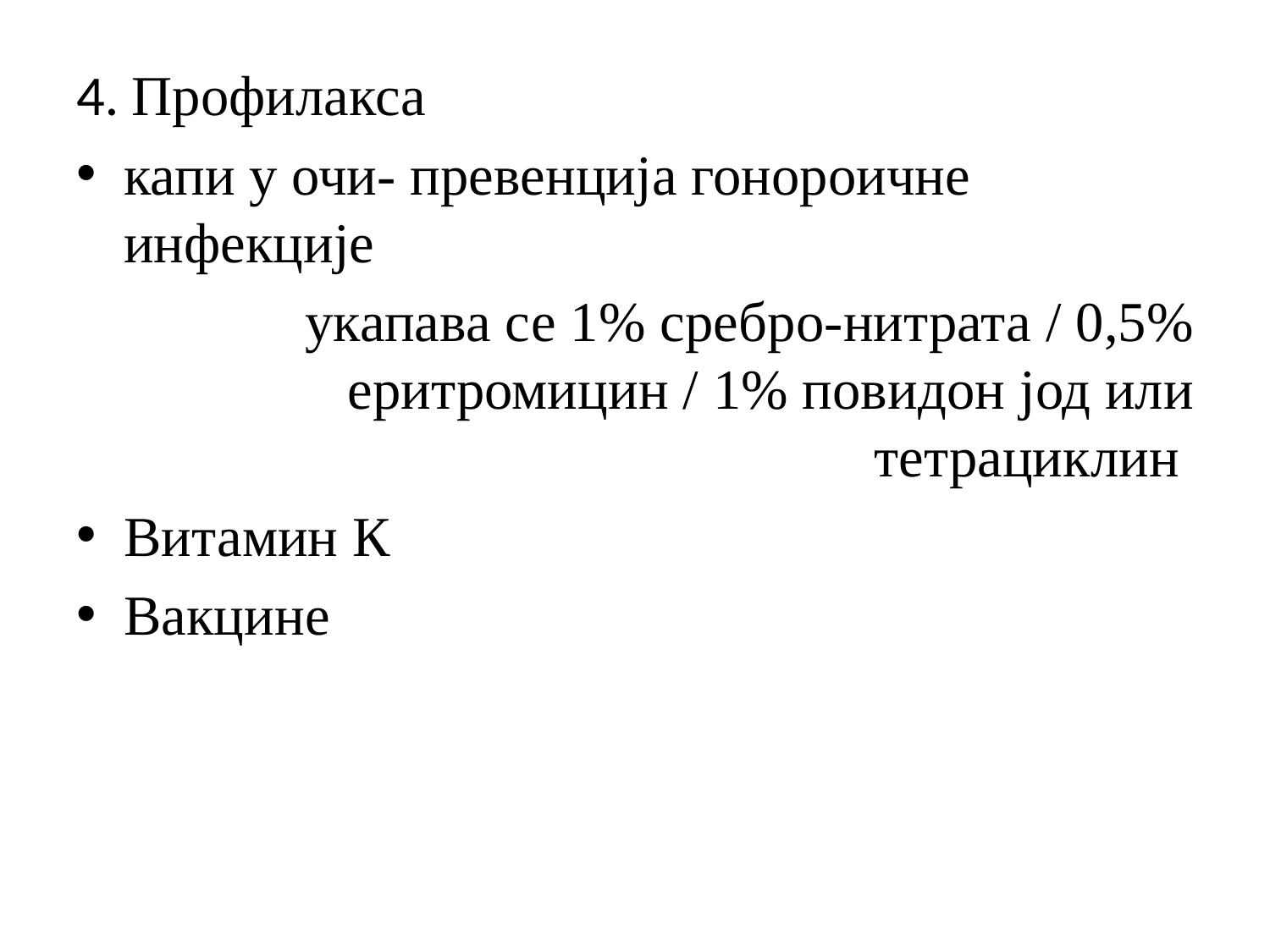

4. Профилакса
капи у очи- превенција гонороичне инфекције
укапава се 1% сребро-нитрата / 0,5% еритромицин / 1% повидон јод или тетрациклин
Витамин К
Вакцине